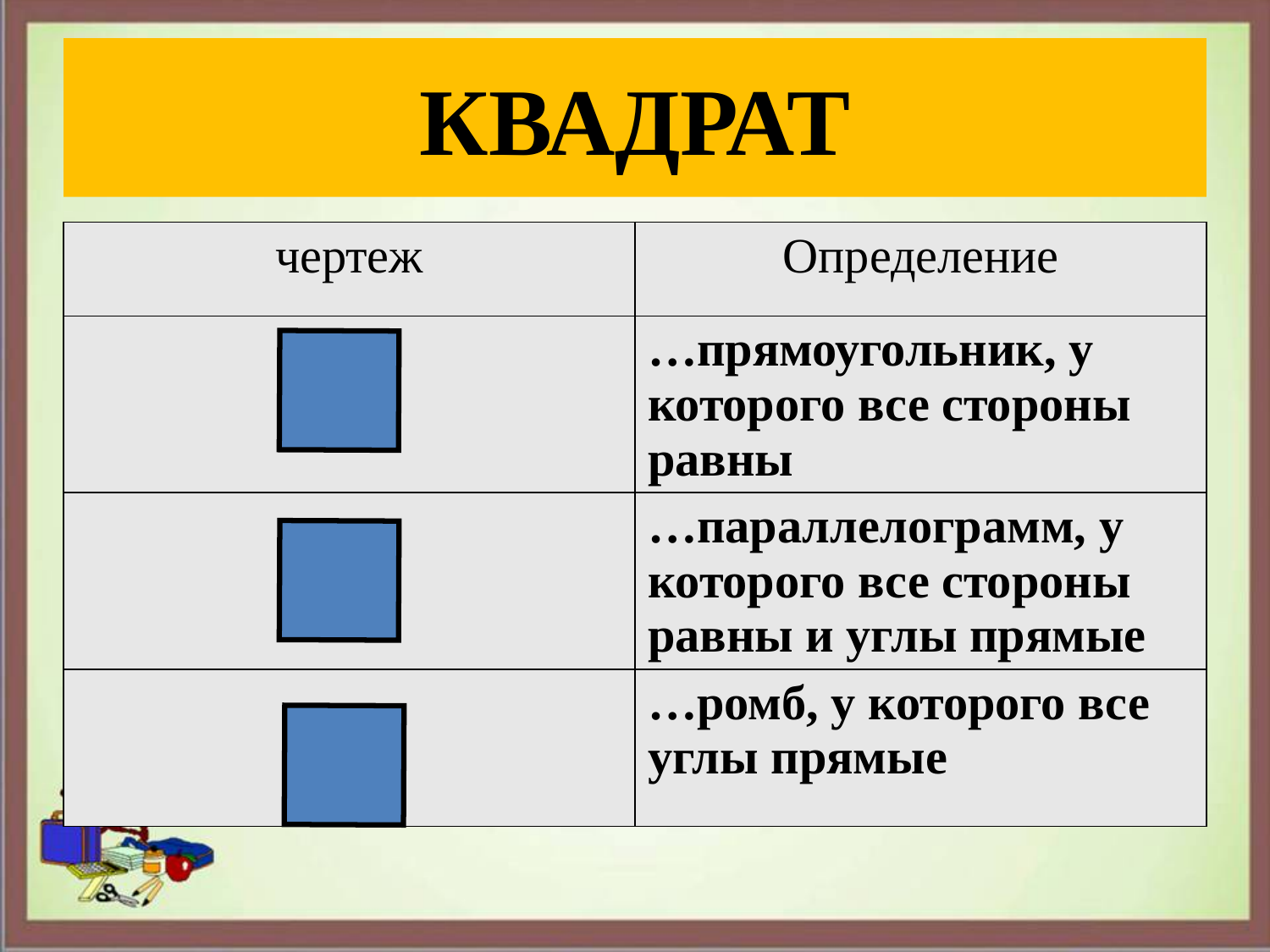

# КВАДРАТ
| чертеж | Определение |
| --- | --- |
|  | …прямоугольник, у которого все стороны равны |
|  | …параллелограмм, у которого все стороны равны и углы прямые |
|  | …ромб, у которого все углы прямые |